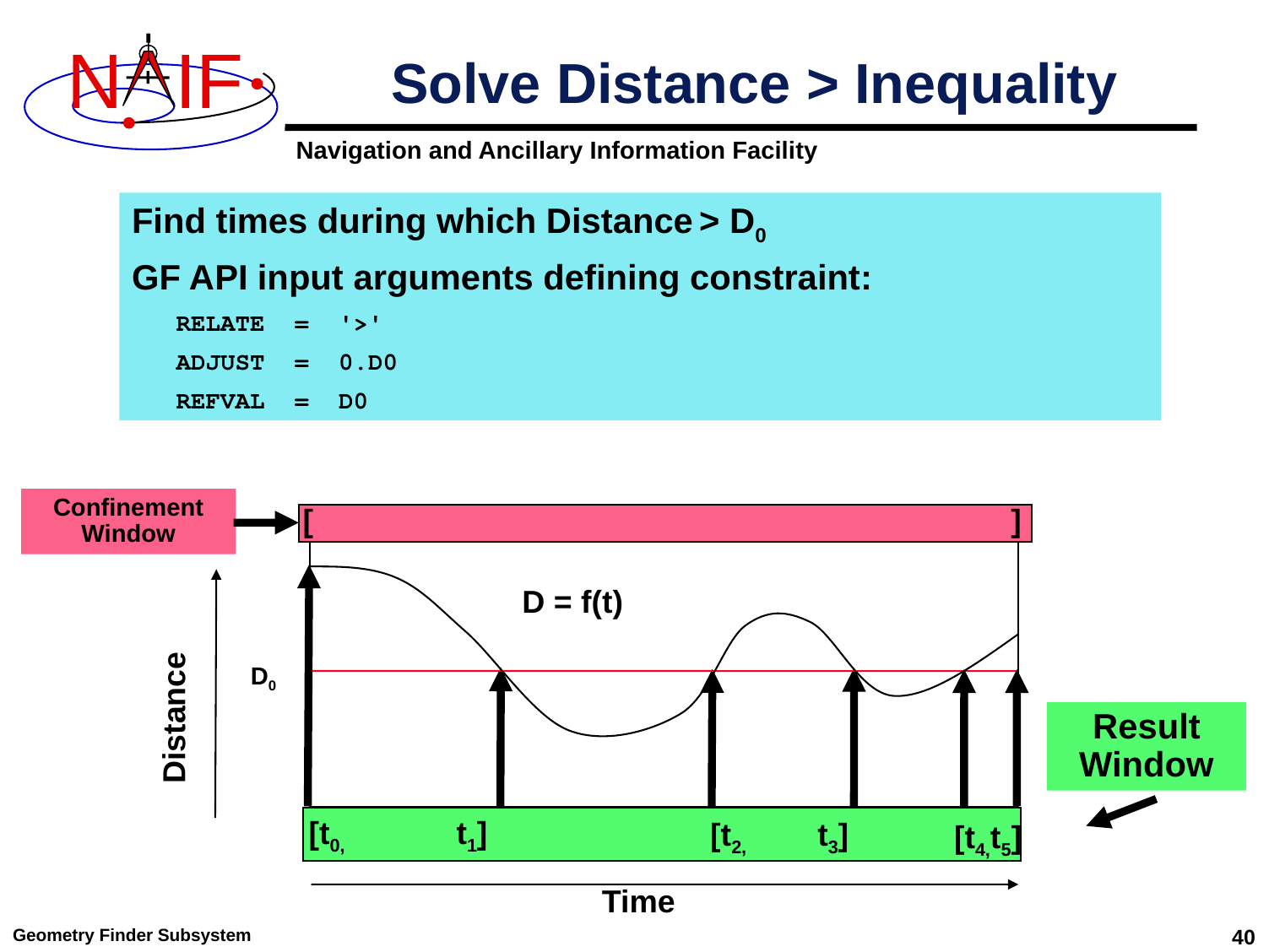

# Solve Distance > Inequality
Find times during which Distance > D0
GF API input arguments defining constraint:
   RELATE  =  '>'
   ADJUST  =  0.D0
   REFVAL  =  D0
Confinement Window
[                                                                               ]

D = f(t)
D0

Distance
Result Window

[t0,                      t1]

[t2,              t3]
Time
[t4,t5]
Time

Geometry Finder Subsystem
40